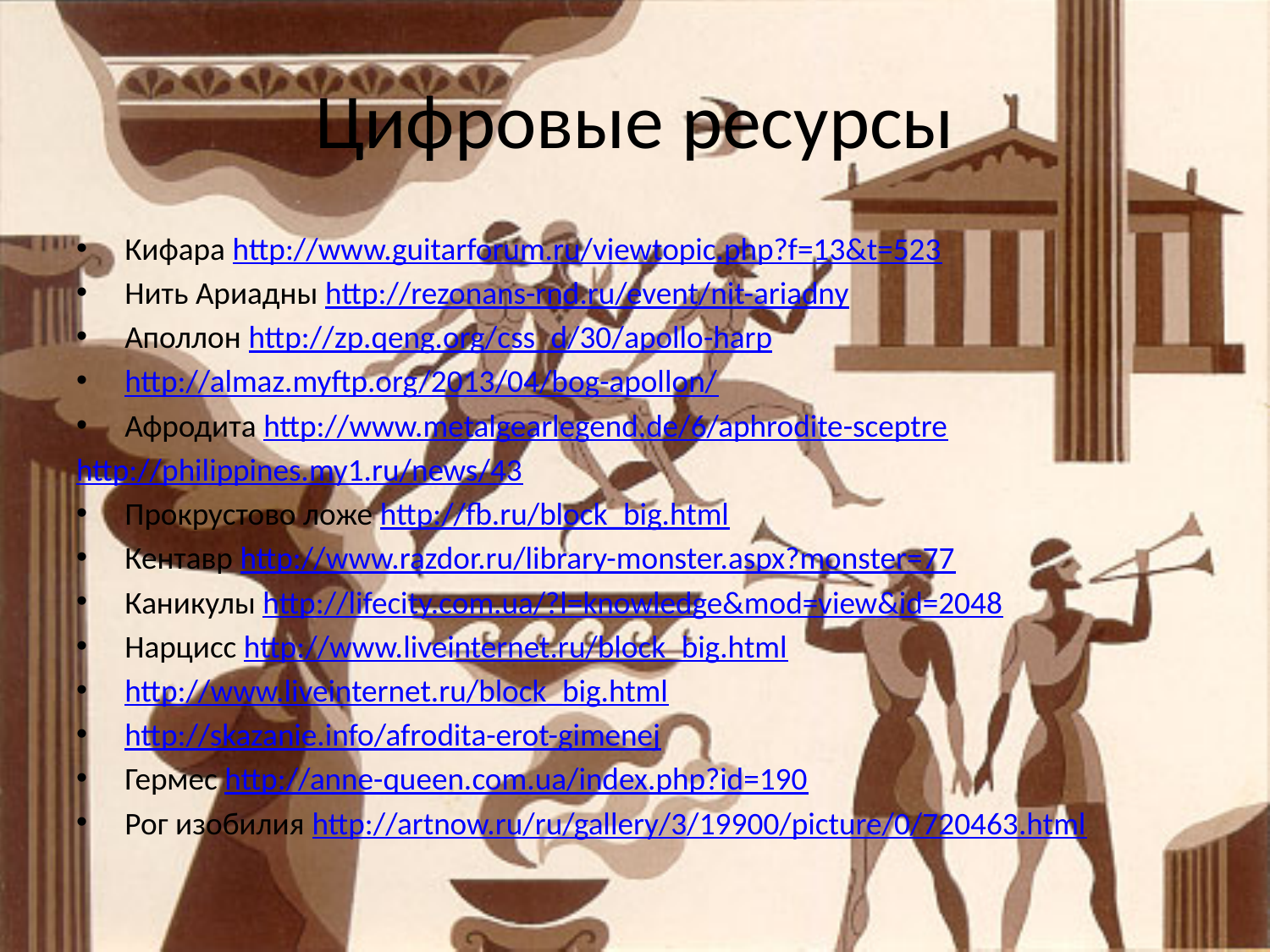

# Цифровые ресурсы
Кифара http://www.guitarforum.ru/viewtopic.php?f=13&t=523
Нить Ариадны http://rezonans-rnd.ru/event/nit-ariadny
Аполлон http://zp.qeng.org/css_d/30/apollo-harp
http://almaz.myftp.org/2013/04/bog-apollon/
Афродита http://www.metalgearlegend.de/6/aphrodite-sceptre
http://philippines.my1.ru/news/43
Прокрустово ложе http://fb.ru/block_big.html
Кентавр http://www.razdor.ru/library-monster.aspx?monster=77
Каникулы http://lifecity.com.ua/?l=knowledge&mod=view&id=2048
Нарцисс http://www.liveinternet.ru/block_big.html
http://www.liveinternet.ru/block_big.html
http://skazanie.info/afrodita-erot-gimenej
Гермес http://anne-queen.com.ua/index.php?id=190
Рог изобилия http://artnow.ru/ru/gallery/3/19900/picture/0/720463.html